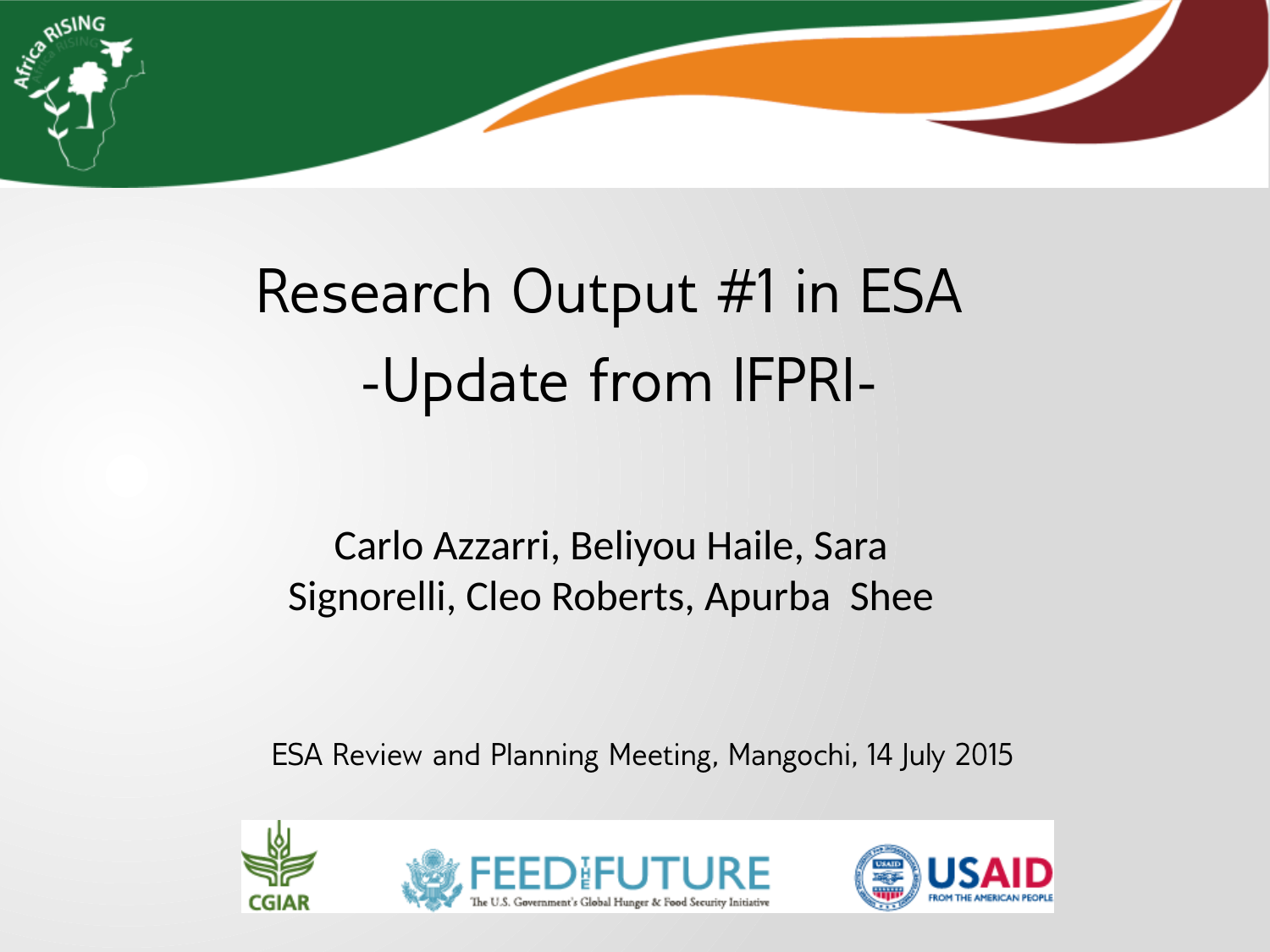

Research Output #1 in ESA
-Update from IFPRI-
Carlo Azzarri, Beliyou Haile, Sara Signorelli, Cleo Roberts, Apurba  Shee
ESA Review and Planning Meeting, Mangochi, 14 July 2015